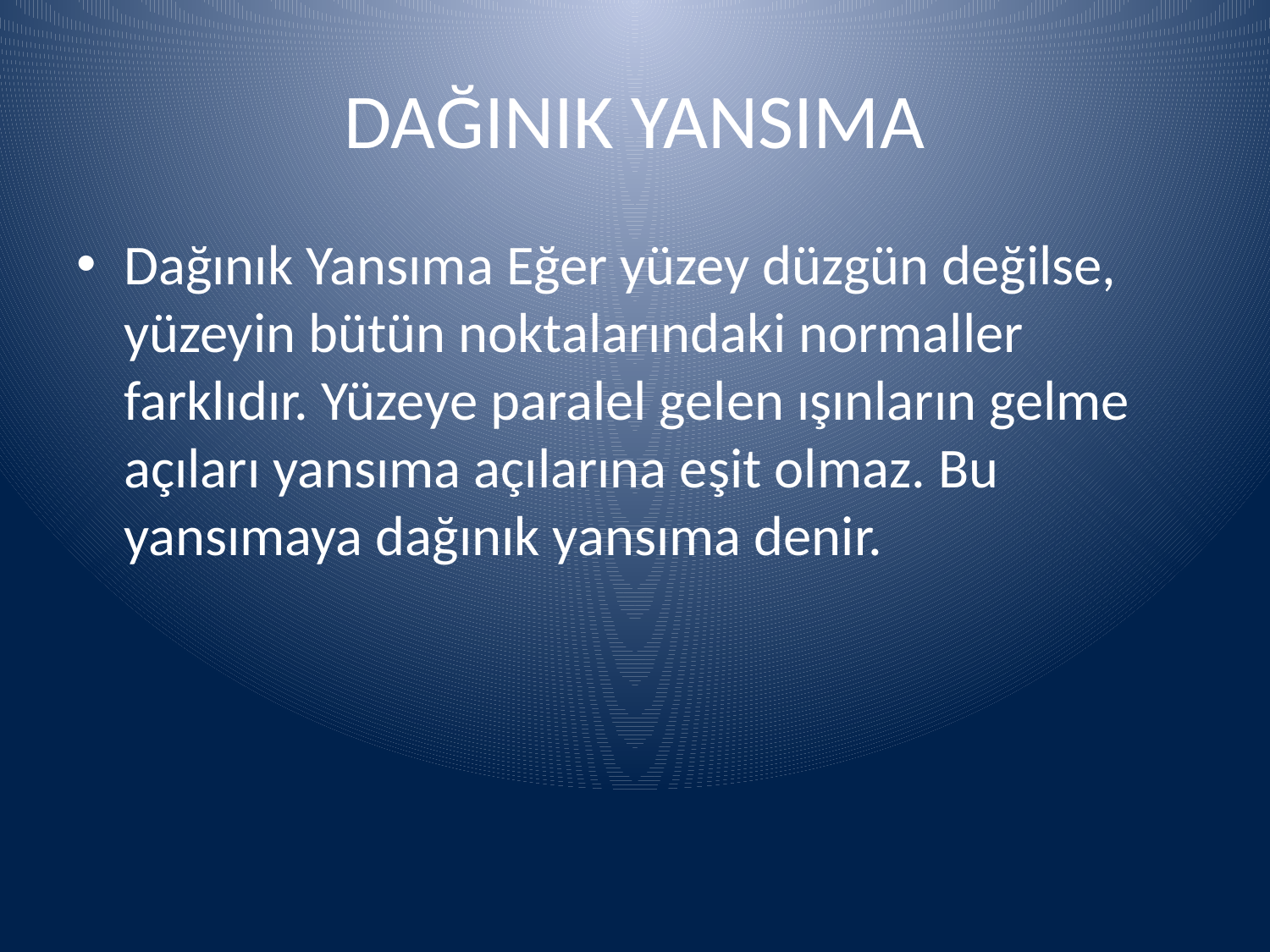

# DAĞINIK YANSIMA
Dağınık Yansıma Eğer yüzey düzgün değilse, yüzeyin bütün noktalarındaki normaller farklıdır. Yüzeye paralel gelen ışınların gelme açıları yansıma açılarına eşit olmaz. Bu yansımaya dağınık yansıma denir.